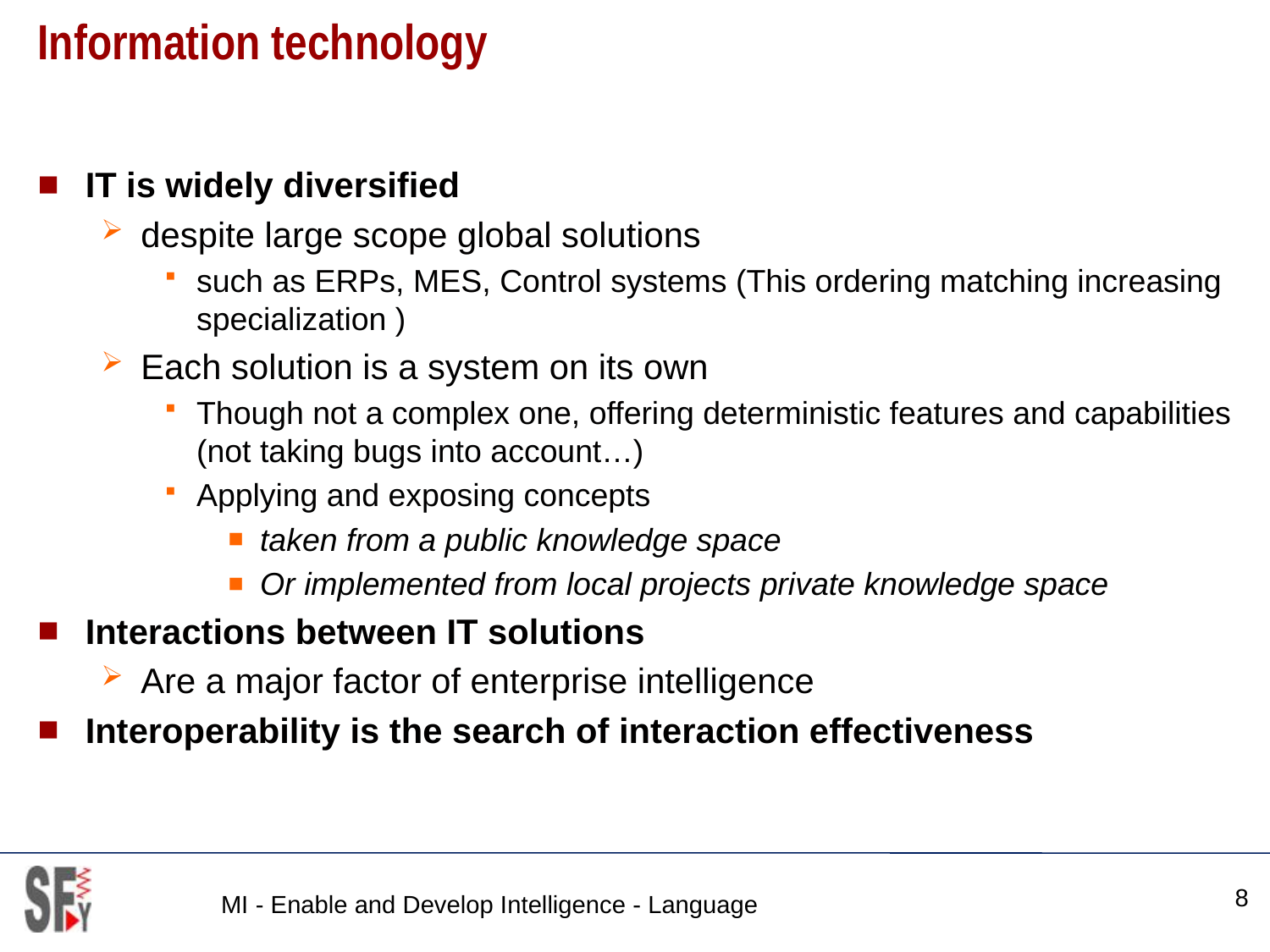

# Information technology
IT is widely diversified
despite large scope global solutions
such as ERPs, MES, Control systems (This ordering matching increasing specialization )
Each solution is a system on its own
Though not a complex one, offering deterministic features and capabilities (not taking bugs into account…)
Applying and exposing concepts
taken from a public knowledge space
Or implemented from local projects private knowledge space
Interactions between IT solutions
Are a major factor of enterprise intelligence
Interoperability is the search of interaction effectiveness
8
MI - Enable and Develop Intelligence - Language